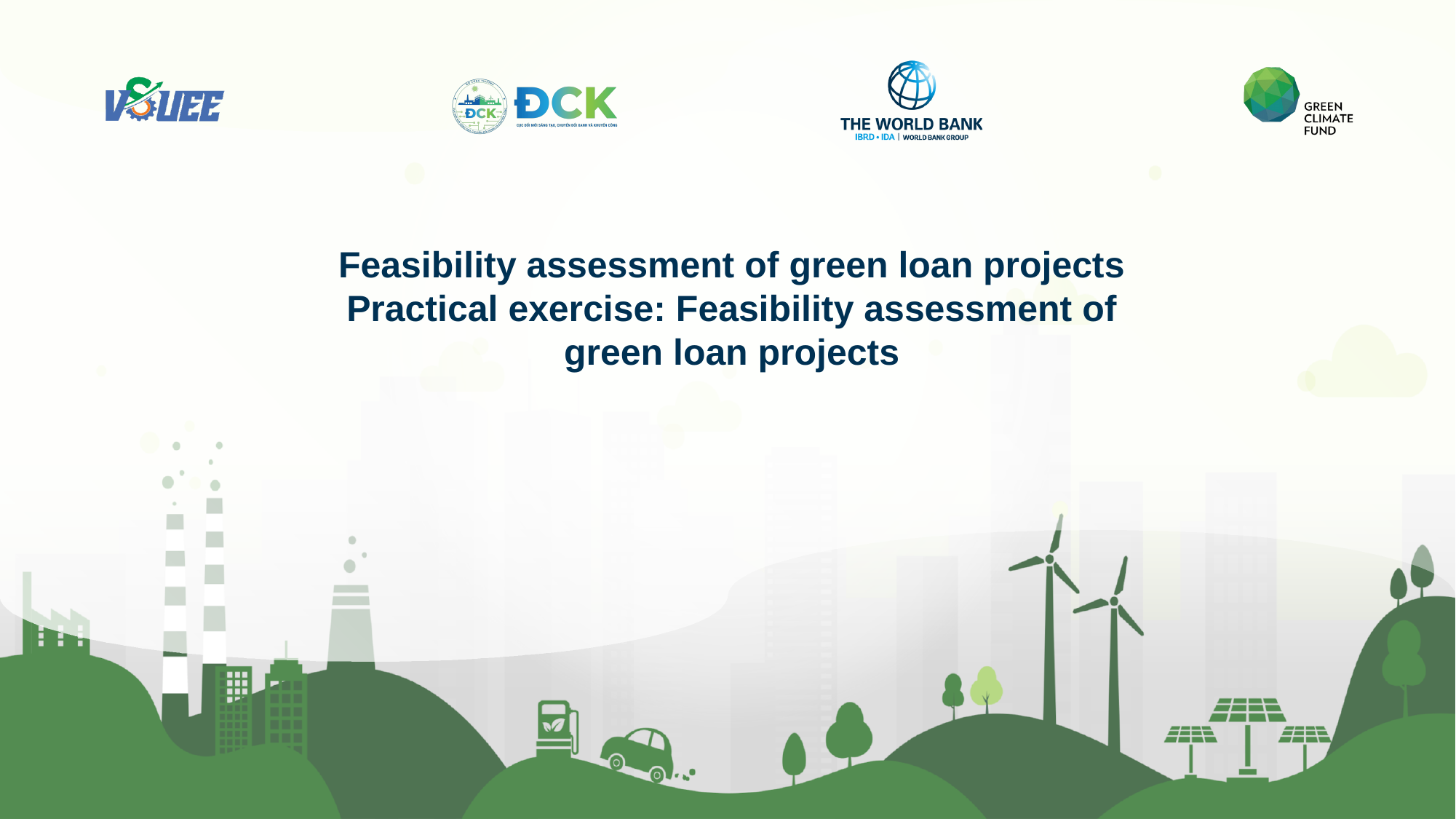

Feasibility assessment of green loan projects
Practical exercise: Feasibility assessment of green loan projects